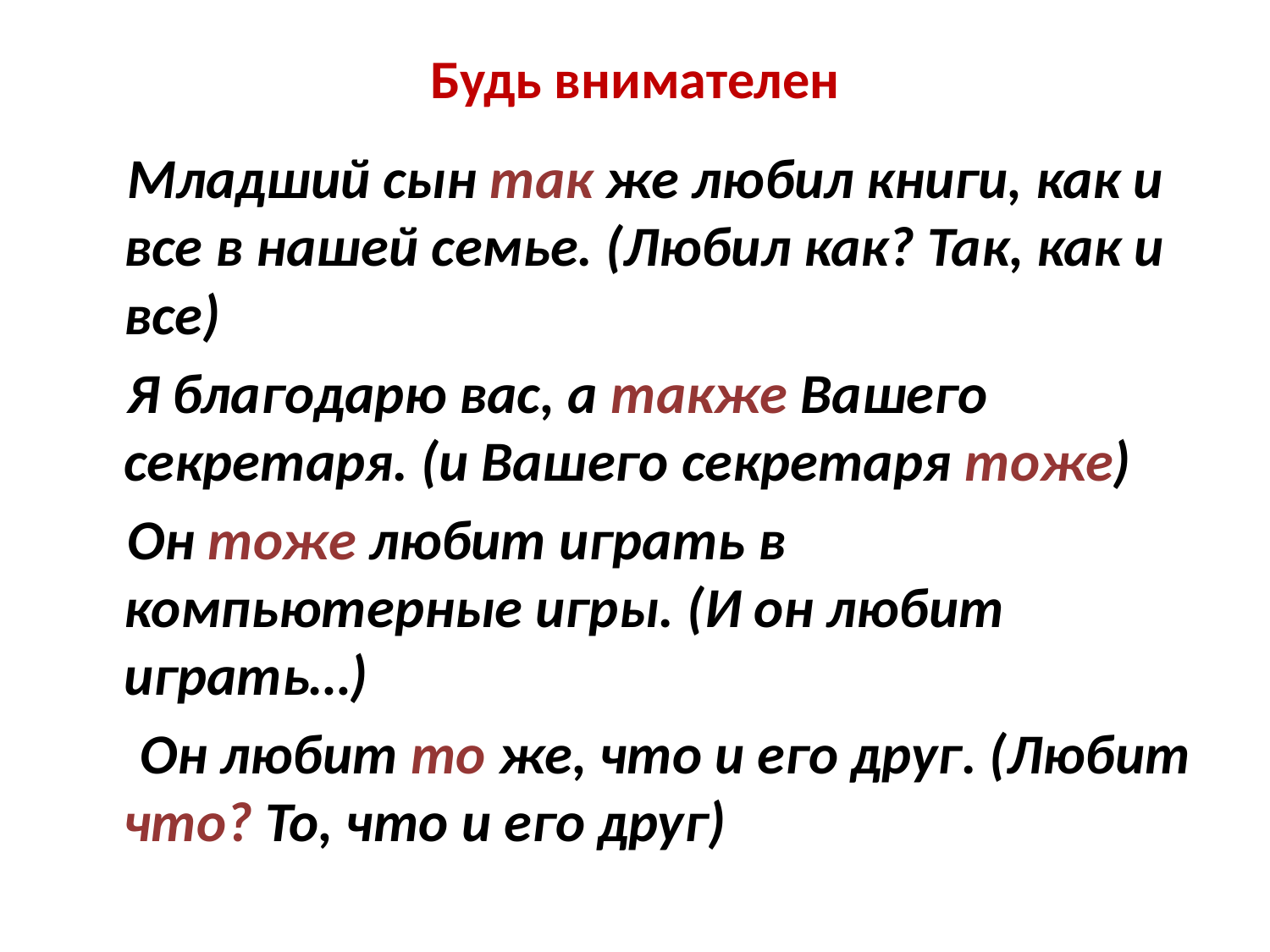

# Будь внимателен
    Младший сын так же любил книги, как и все в нашей семье. (Любил как? Так, как и все)
    Я благодарю вас, а также Вашего секретаря. (и Вашего секретаря тоже)
    Он тоже любит играть в компьютерные игры. (И он любит играть…)
     Он любит то же, что и его друг. (Любит что? То, что и его друг)